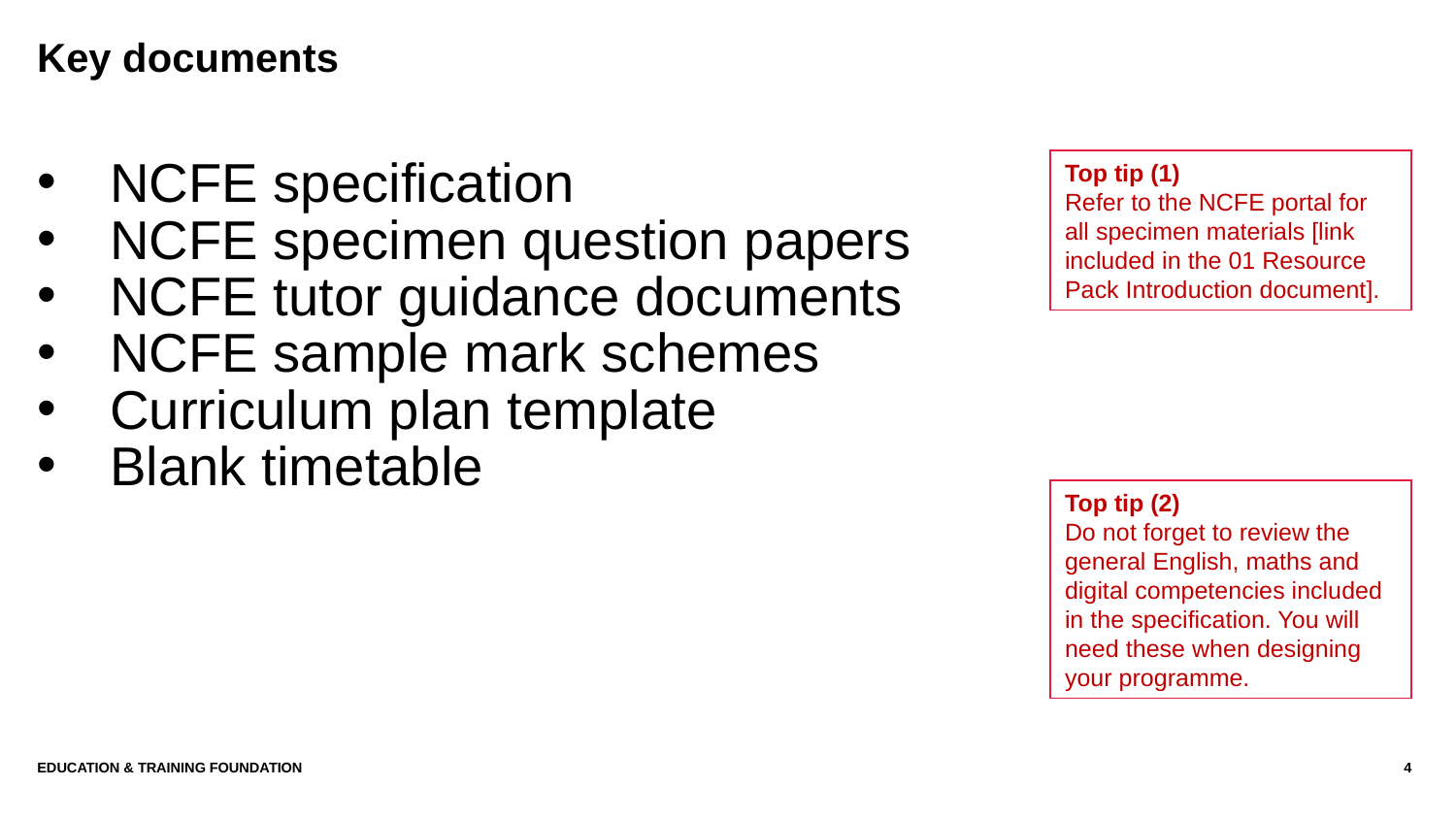

# Key documents
Top tip (1)
Refer to the NCFE portal for all specimen materials [link included in the 01 Resource Pack Introduction document].
NCFE specification
NCFE specimen question papers
NCFE tutor guidance documents
NCFE sample mark schemes
Curriculum plan template
Blank timetable

Top tip (2)
Do not forget to review the general English, maths and digital competencies included in the specification. You will need these when designing your programme.
Education & Training Foundation
4